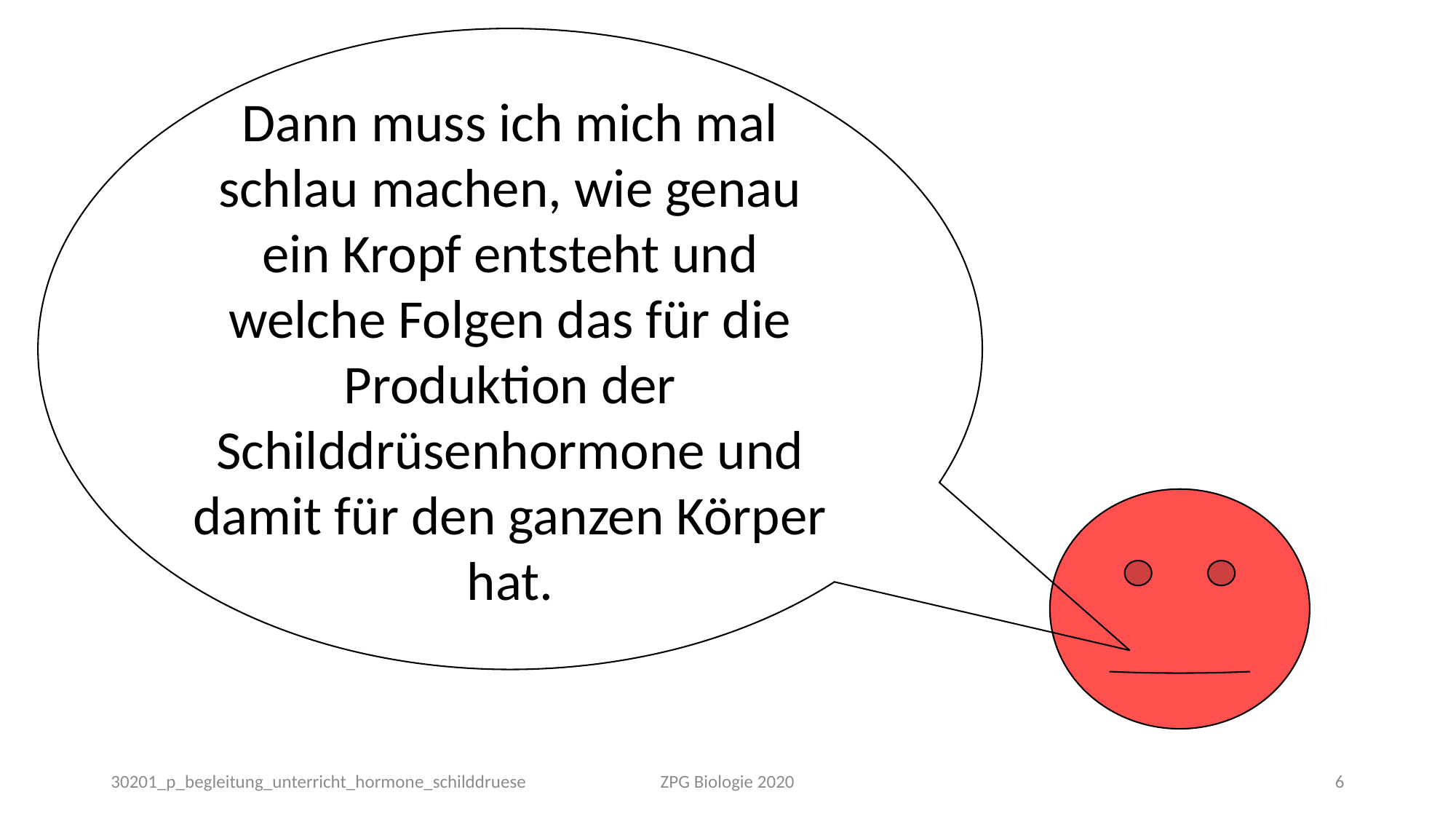

Dann muss ich mich mal schlau machen, wie genau ein Kropf entsteht und welche Folgen das für die Produktion der Schilddrüsenhormone und damit für den ganzen Körper hat.

30201_p_begleitung_unterricht_hormone_schilddruese
ZPG Biologie 2020
6